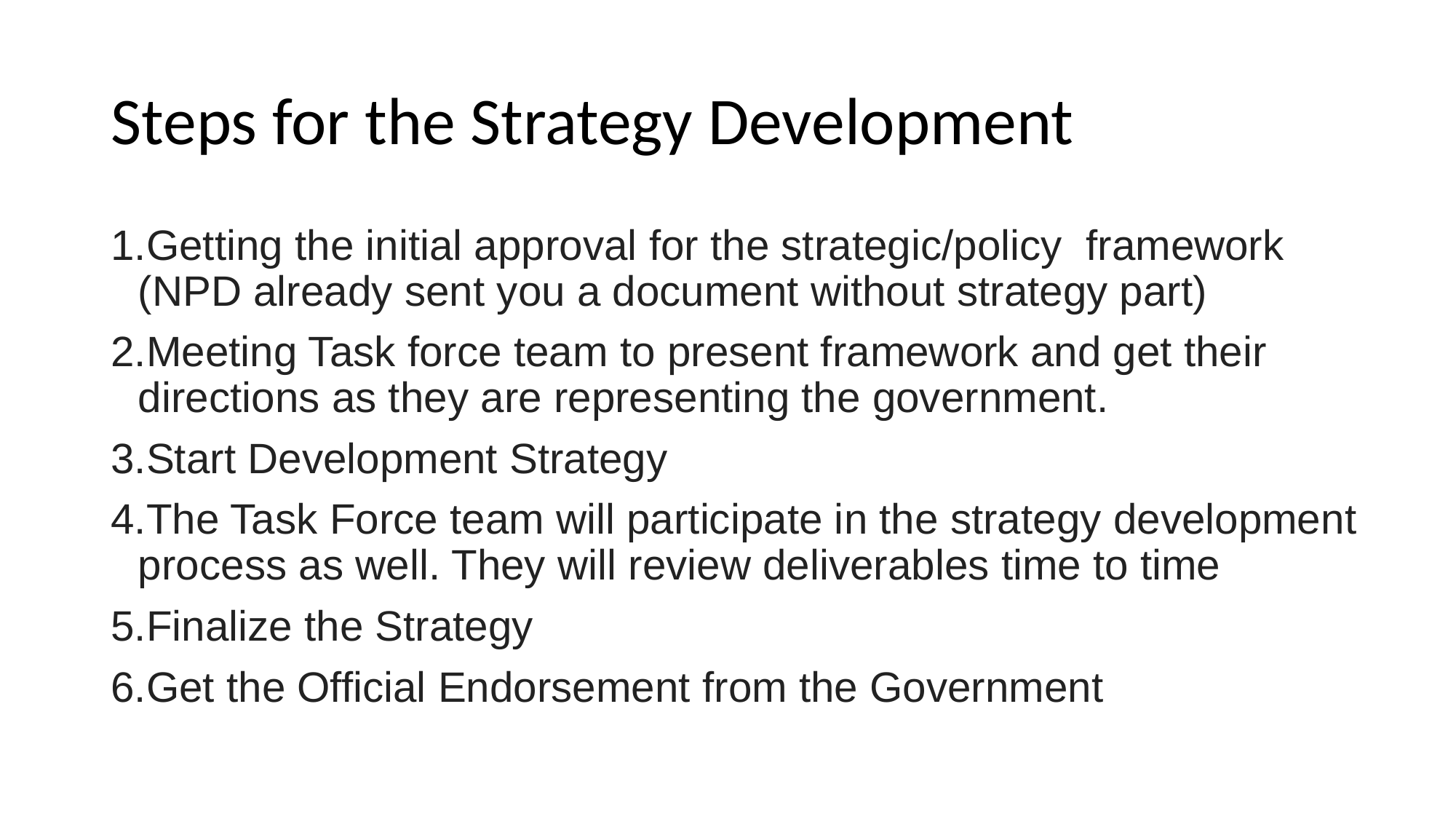

# Steps for the Strategy Development
Getting the initial approval for the strategic/policy  framework (NPD already sent you a document without strategy part)
Meeting Task force team to present framework and get their directions as they are representing the government.
Start Development Strategy
The Task Force team will participate in the strategy development process as well. They will review deliverables time to time
Finalize the Strategy
Get the Official Endorsement from the Government